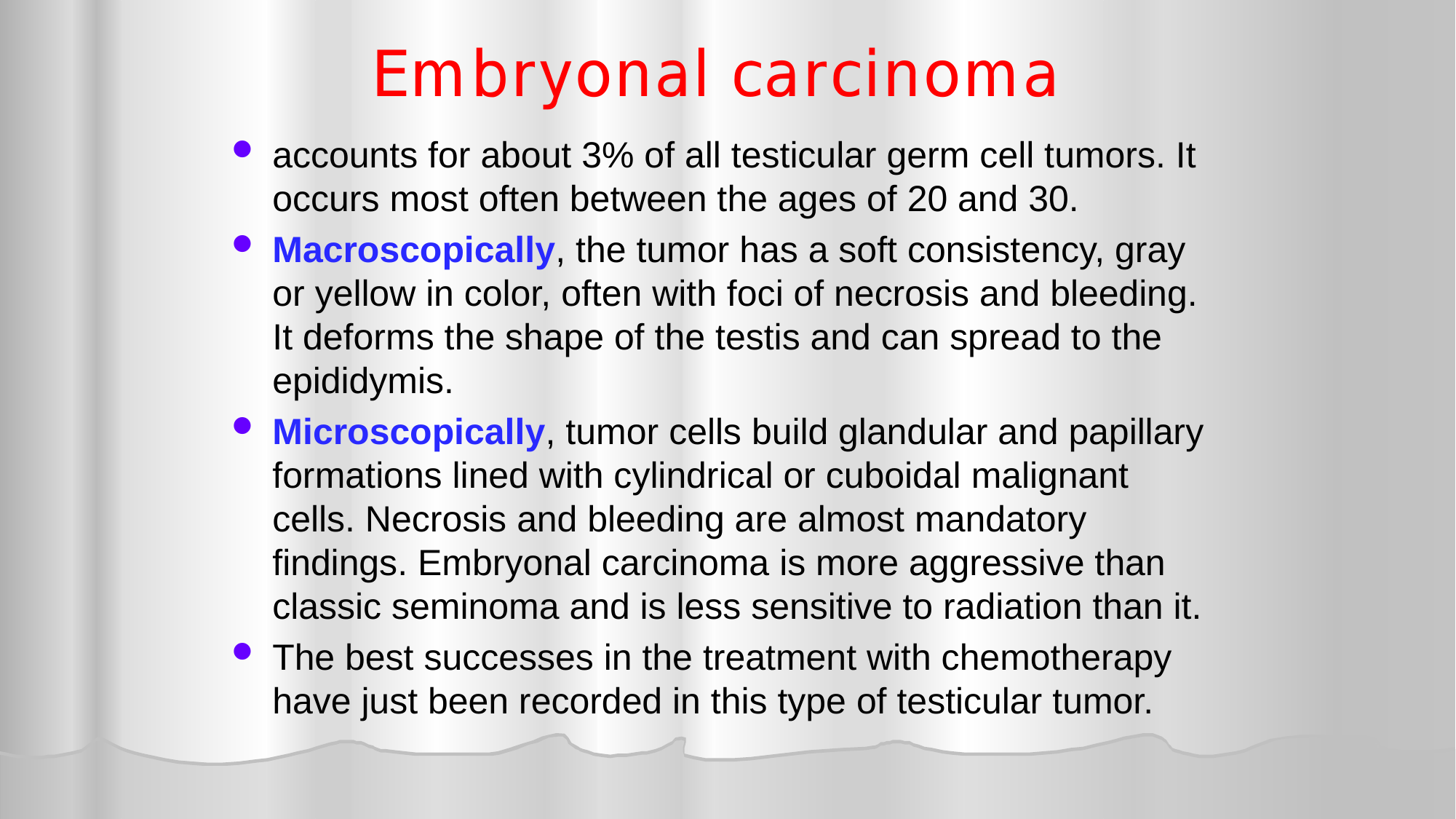

# Embryonal carcinoma
accounts for about 3% of all testicular germ cell tumors. It occurs most often between the ages of 20 and 30.
Macroscopically, the tumor has a soft consistency, gray or yellow in color, often with foci of necrosis and bleeding. It deforms the shape of the testis and can spread to the epididymis.
Microscopically, tumor cells build glandular and papillary formations lined with cylindrical or cuboidal malignant cells. Necrosis and bleeding are almost mandatory findings. Embryonal carcinoma is more aggressive than classic seminoma and is less sensitive to radiation than it.
The best successes in the treatment with chemotherapy have just been recorded in this type of testicular tumor.